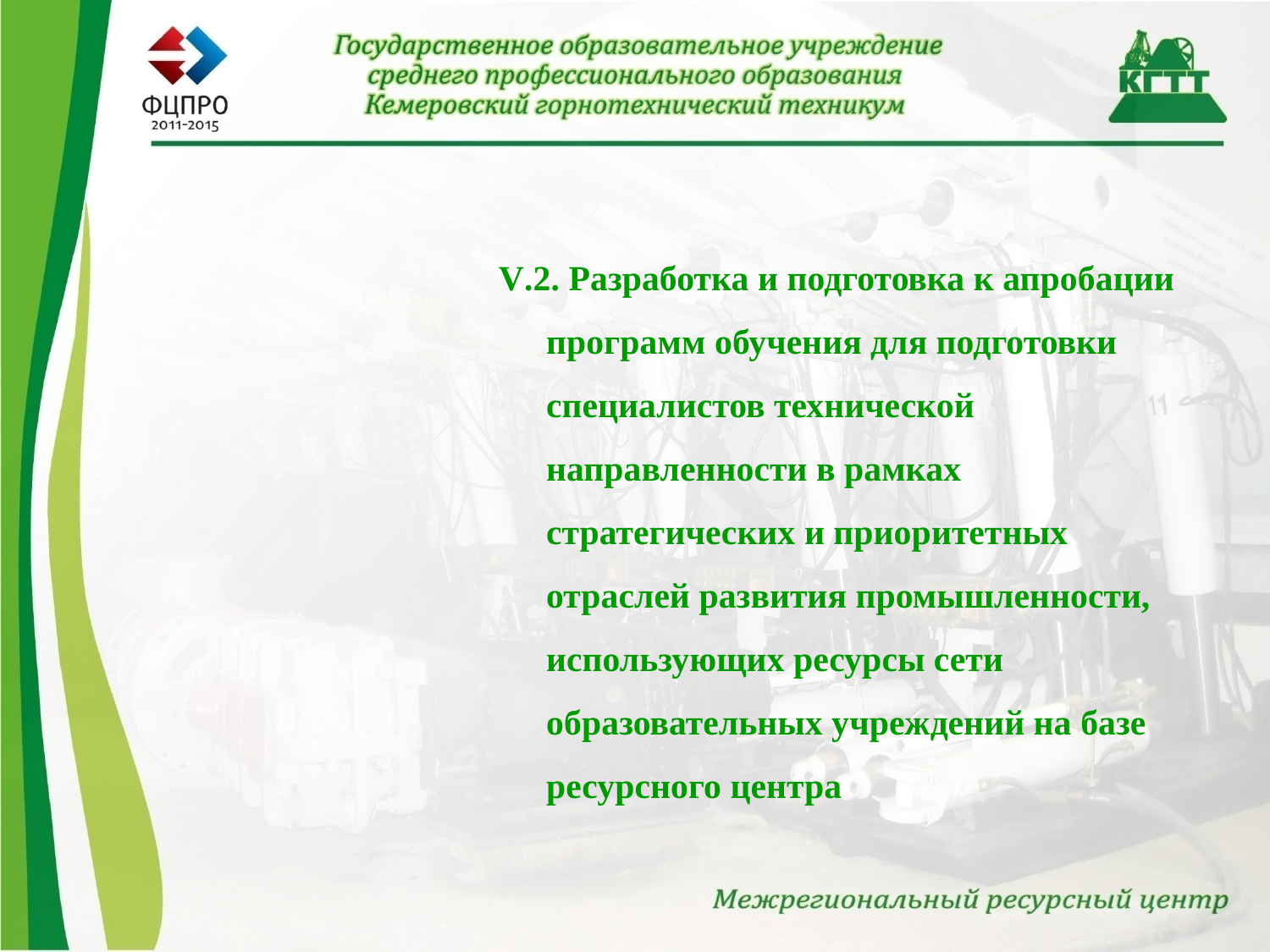

V.2. Разработка и подготовка к апробации программ обучения для подготовки специалистов технической направленности в рамках стратегических и приоритетных отраслей развития промышленности, использующих ресурсы сети образовательных учреждений на базе ресурсного центра